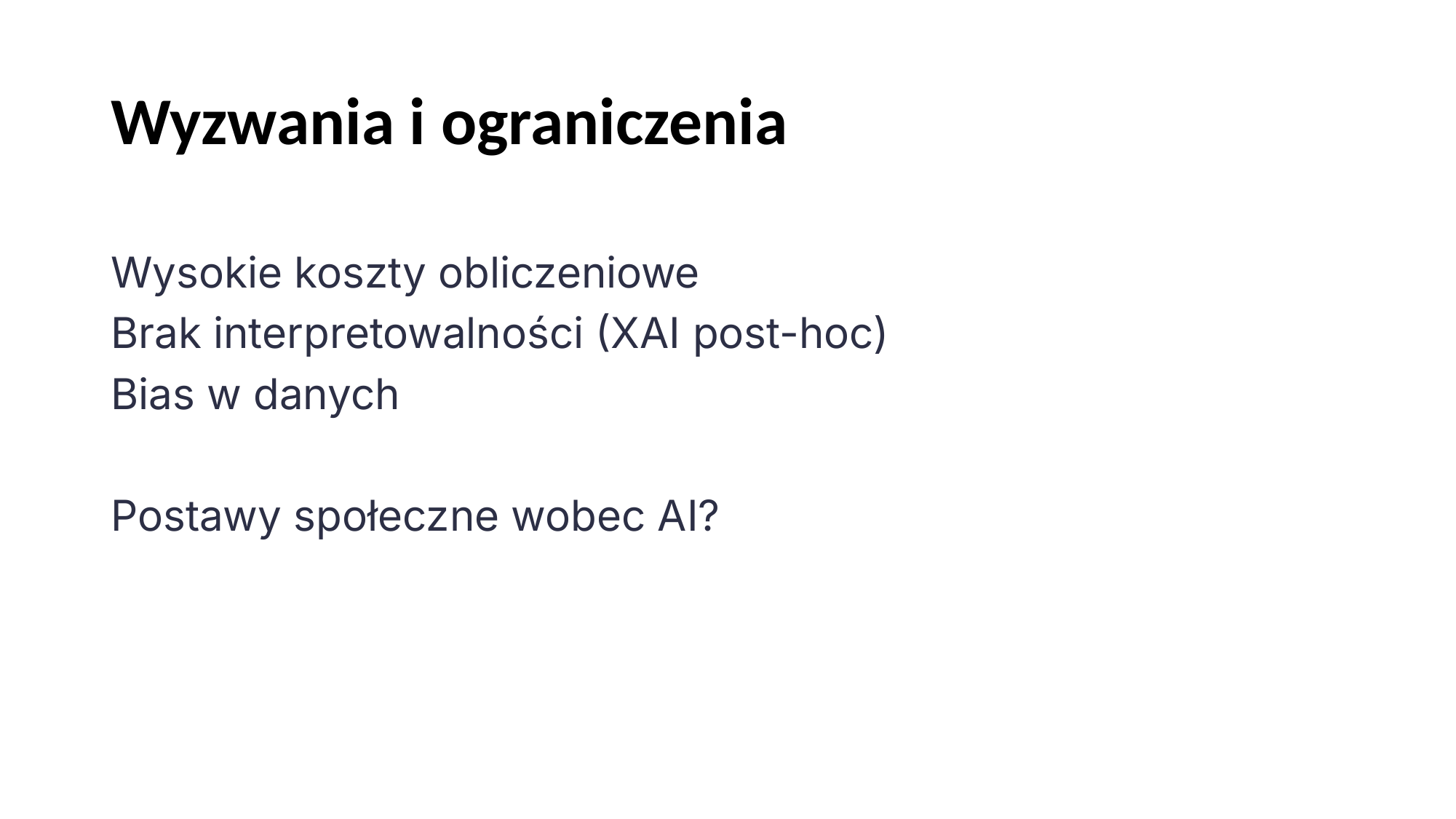

# Wyzwania i ograniczenia
Wysokie koszty obliczeniowe
Brak interpretowalności (XAI post-hoc)
Bias w danych

Postawy społeczne wobec AI?